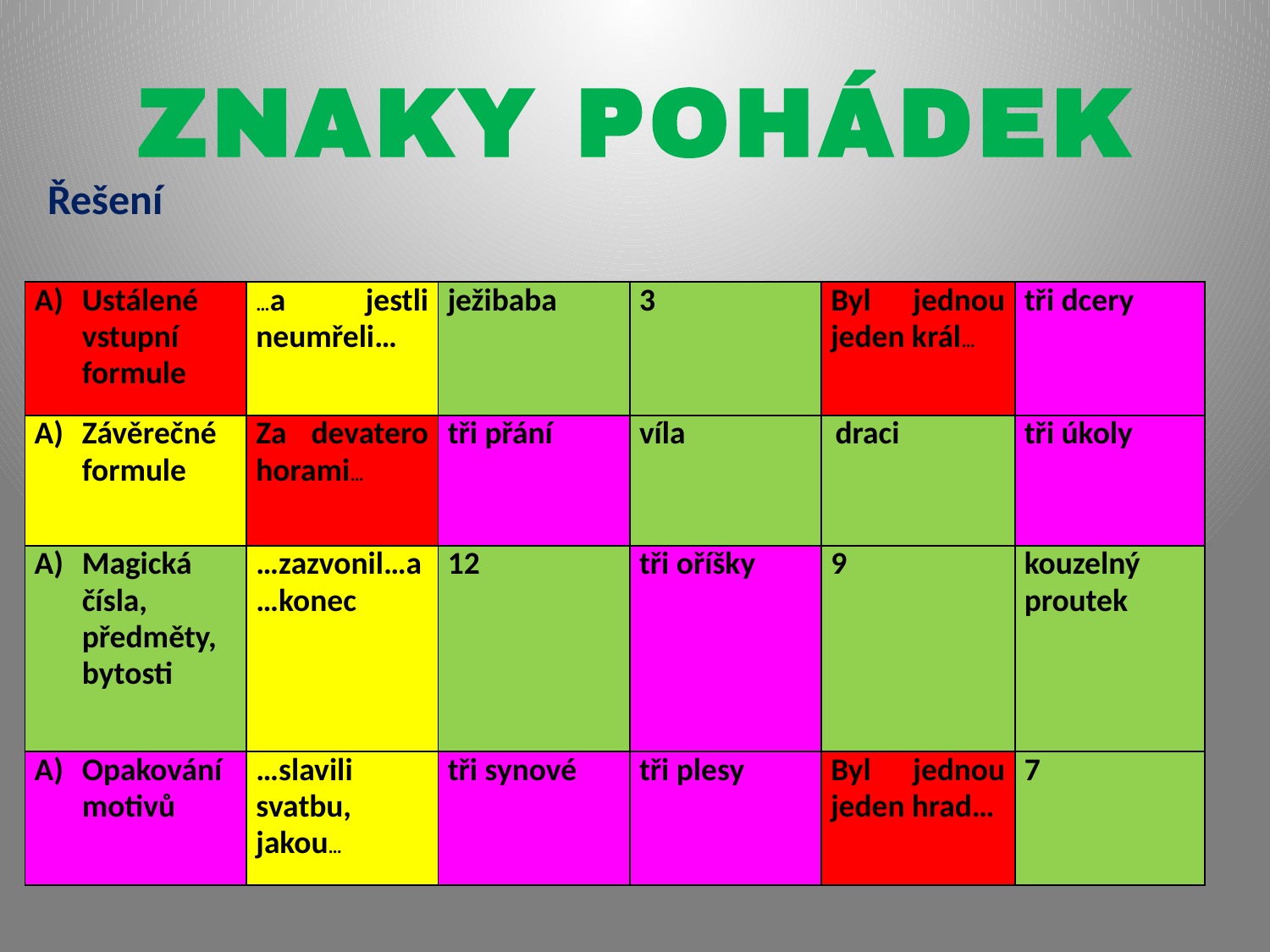

# Znaky pohádek
Řešení
| Ustálené vstupní formule | …a jestli neumřeli… | ježibaba | 3 | Byl jednou jeden král… | tři dcery |
| --- | --- | --- | --- | --- | --- |
| Závěrečné formule | Za devatero horami… | tři přání | víla | draci | tři úkoly |
| Magická čísla, předměty, bytosti | …zazvonil…a …konec | 12 | tři oříšky | 9 | kouzelný proutek |
| Opakování motivů | …slavili svatbu, jakou… | tři synové | tři plesy | Byl jednou jeden hrad… | 7 |